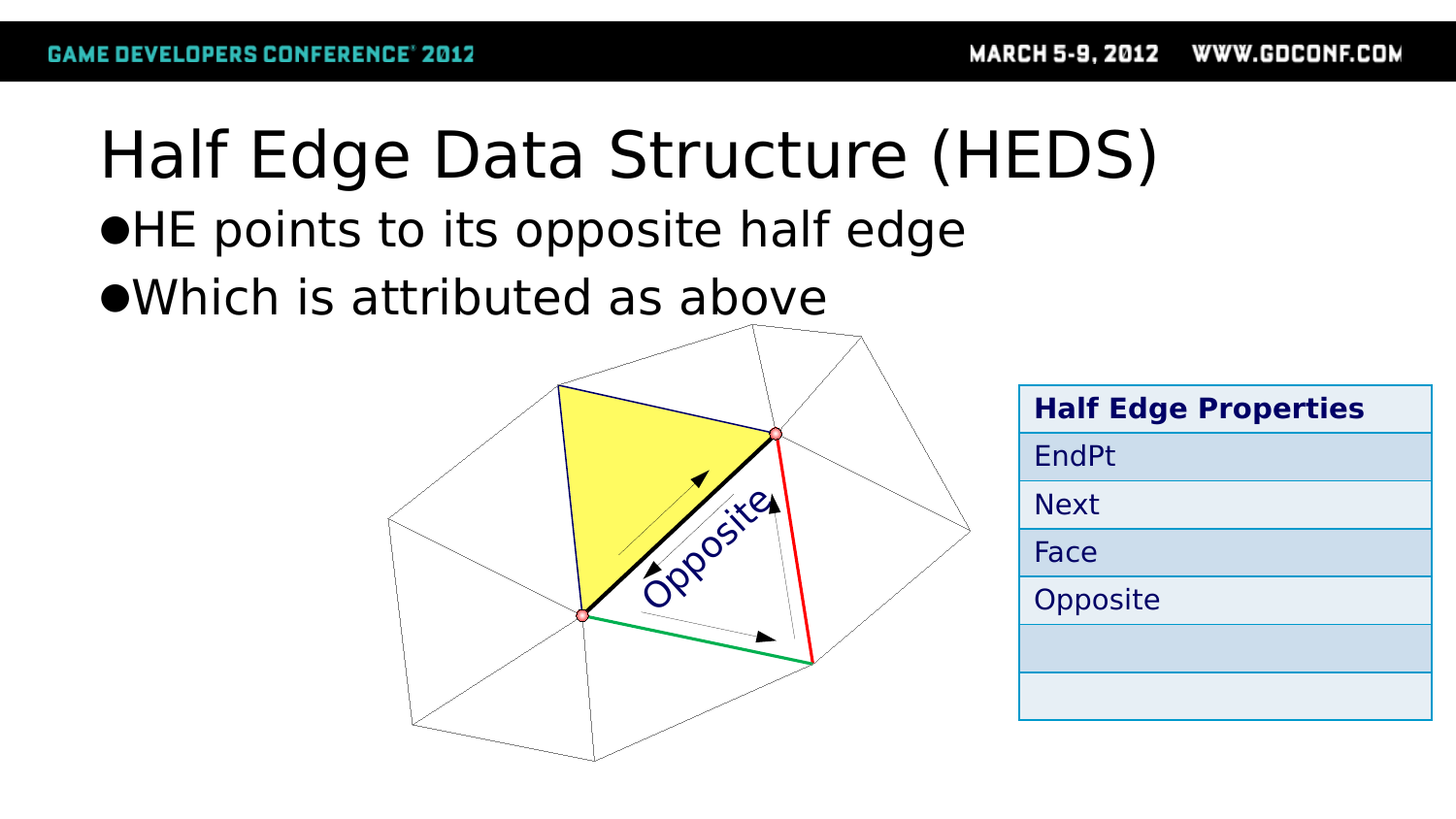

# Half Edge Data Structure (HEDS)
HE points to its opposite half edge
Which is attributed as above

| Half Edge Properties |
| --- |
| EndPt |
| Next |
| Face |
| Opposite |
|  |
|  |

Opposite